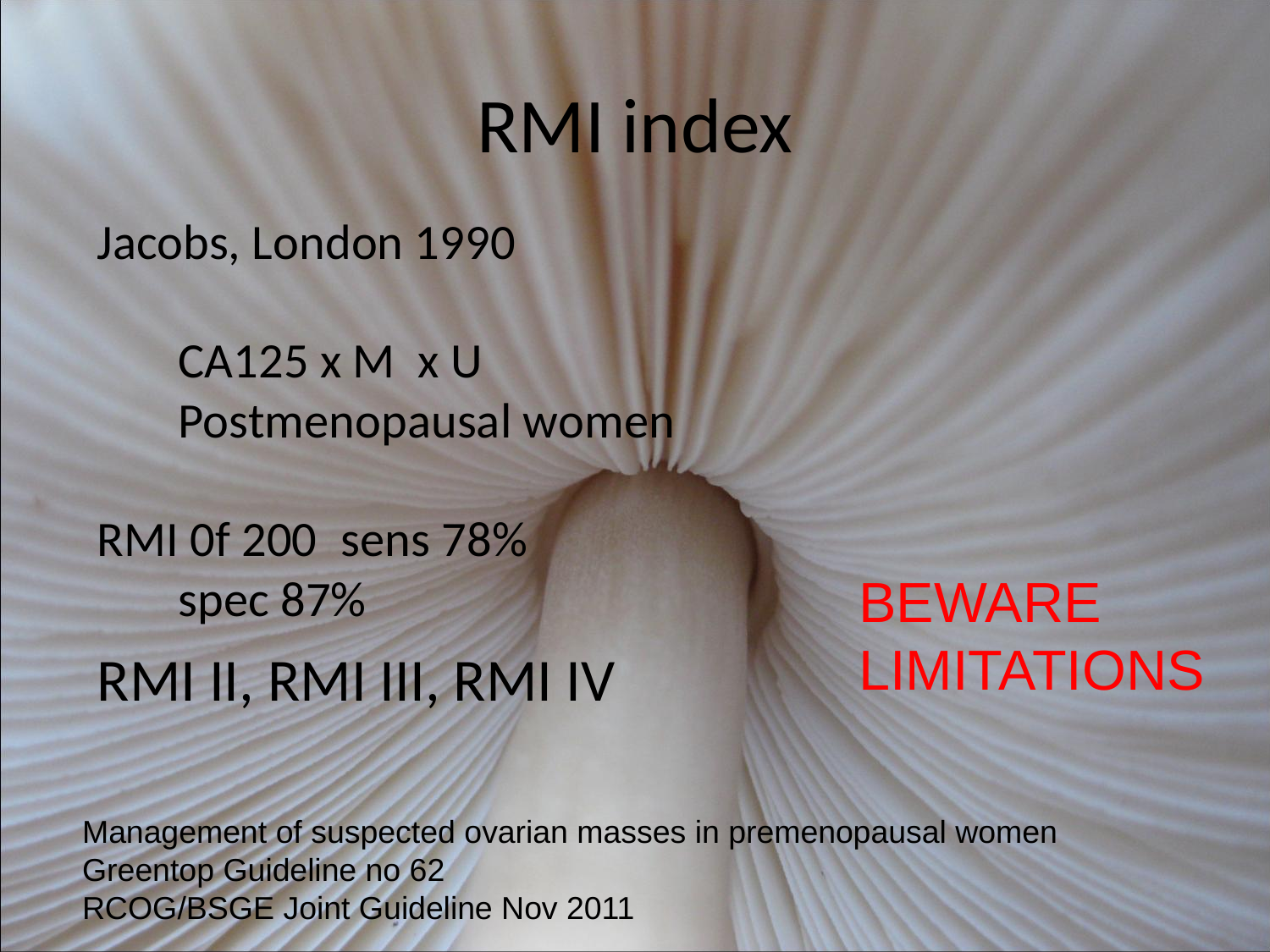

# RMI index
Jacobs, London 1990

				CA125 x M  x U
				Postmenopausal women

RMI 0f 200	sens 78%
					spec 87%
BEWARE LIMITATIONS
RMI II, RMI III, RMI IV

Management of suspected ovarian masses in premenopausal women
Greentop Guideline no 62
RCOG/BSGE Joint Guideline Nov 2011